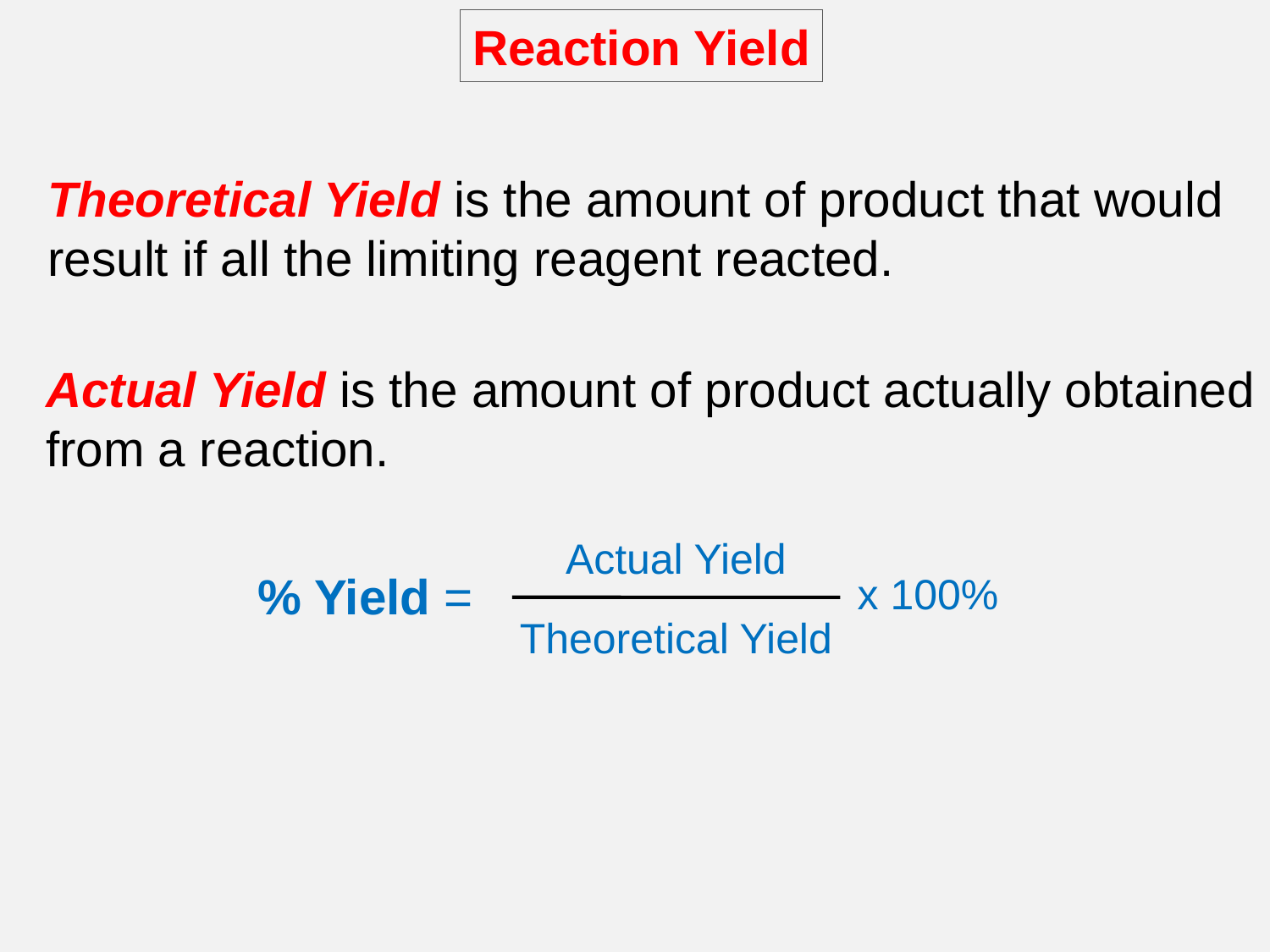

Reaction Yield
Theoretical Yield is the amount of product that would
result if all the limiting reagent reacted.
Actual Yield is the amount of product actually obtained
from a reaction.
Actual Yield

Theoretical Yield
% Yield =
x 100%